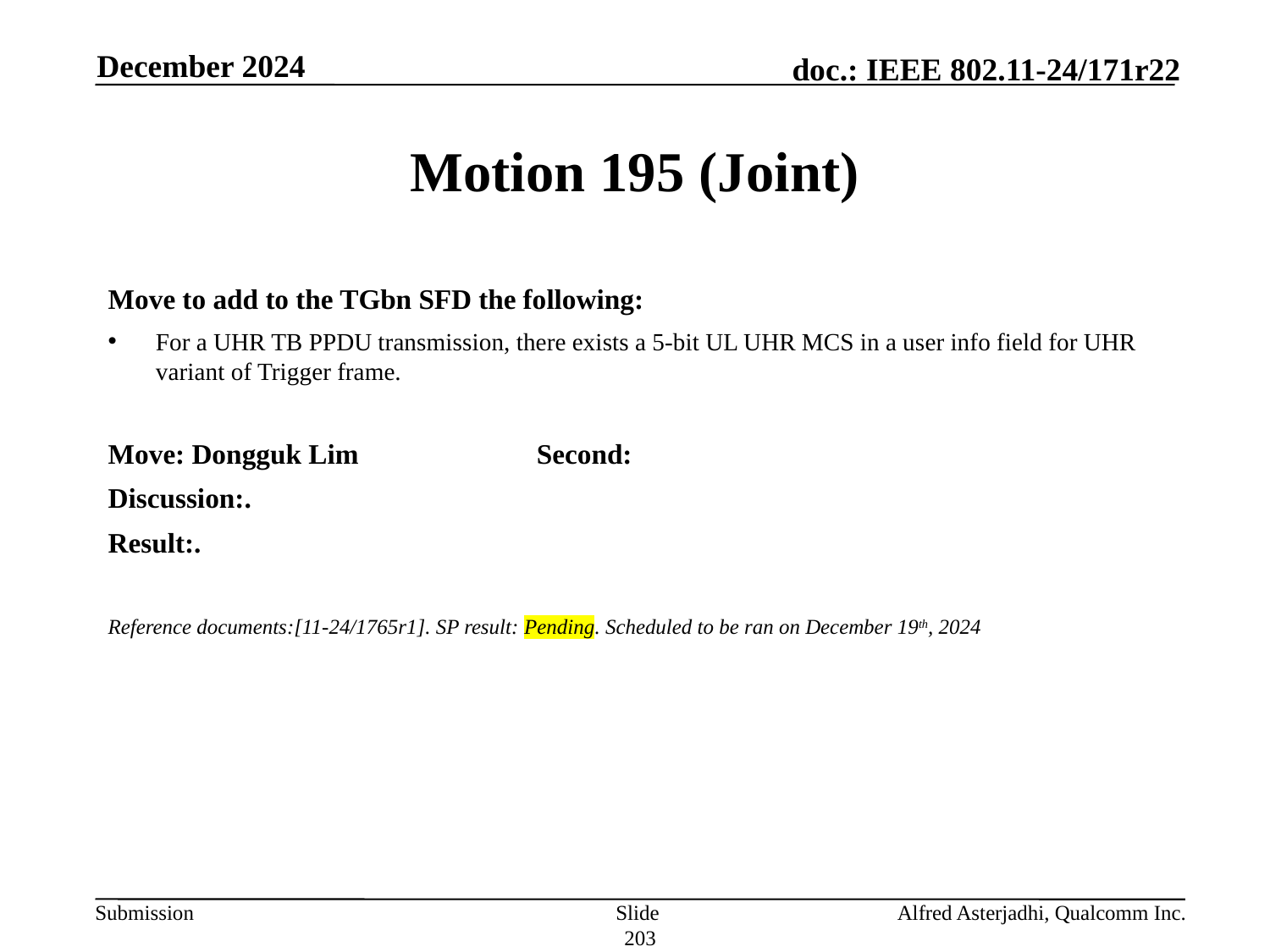

December 2024
# Motion 195 (Joint)
Move to add to the TGbn SFD the following:
For a UHR TB PPDU transmission, there exists a 5-bit UL UHR MCS in a user info field for UHR variant of Trigger frame.

Move: Dongguk Lim 		Second:
Discussion:.
Result:.

Reference documents:[11-24/1765r1]. SP result: Pending. Scheduled to be ran on December 19th, 2024

Slide 203
Alfred Asterjadhi, Qualcomm Inc.